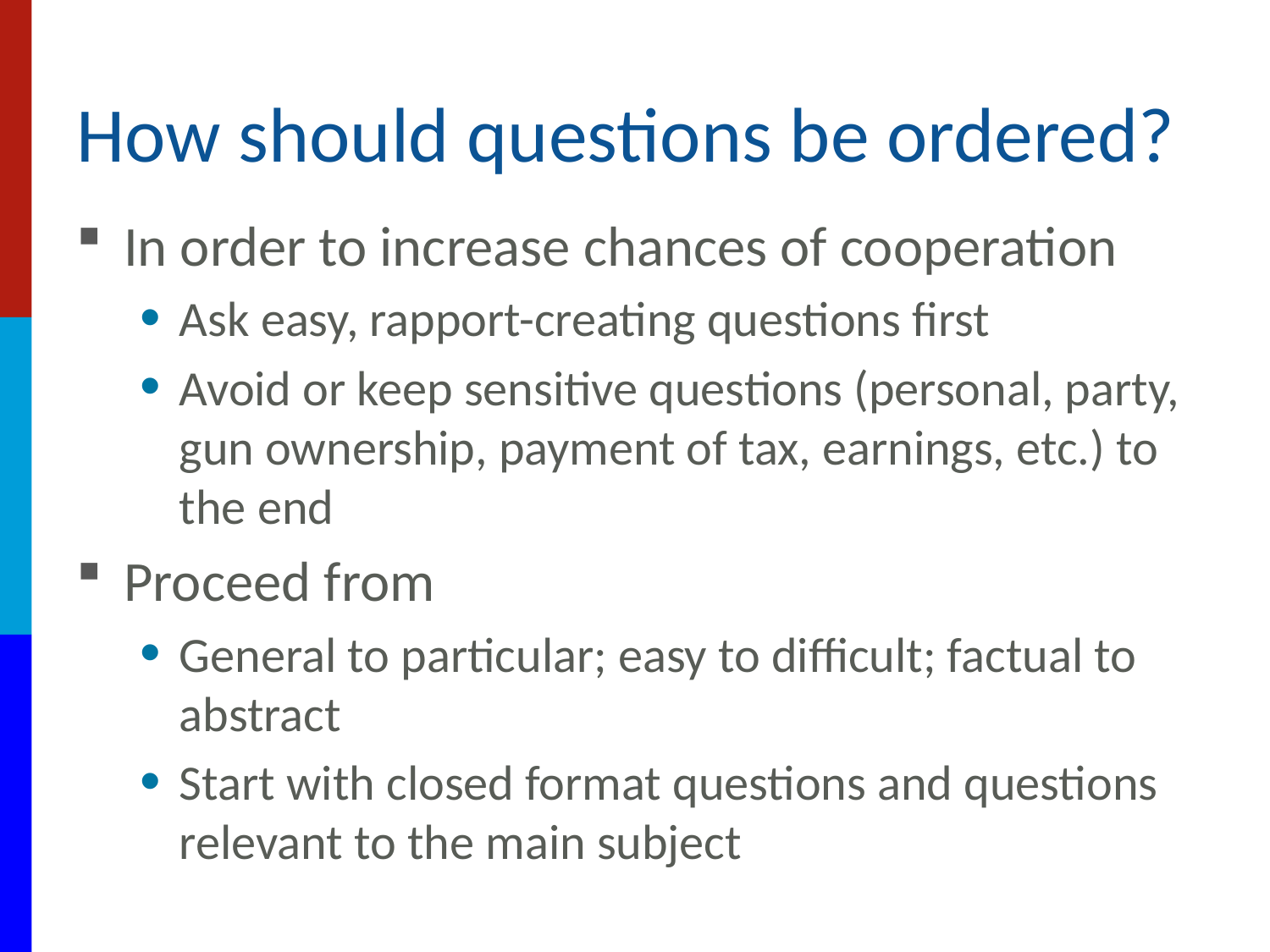

# How should questions be ordered?
In order to increase chances of cooperation
Ask easy, rapport-creating questions first
Avoid or keep sensitive questions (personal, party, gun ownership, payment of tax, earnings, etc.) to the end
Proceed from
General to particular; easy to difficult; factual to abstract
Start with closed format questions and questions relevant to the main subject